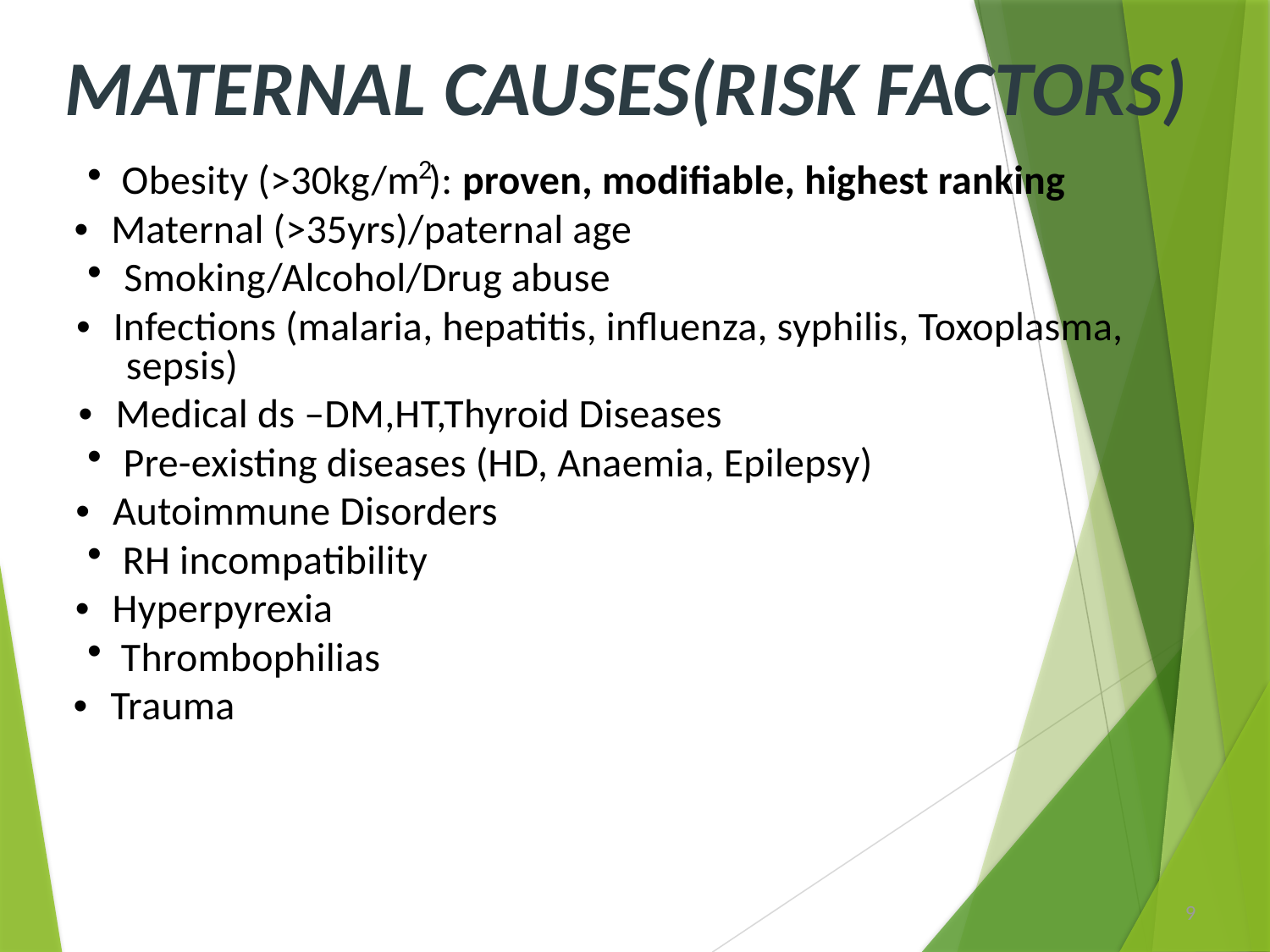

MATERNAL CAUSES(RISK FACTORS)
•
2
Obesity (>30kg/m ): proven, modifiable, highest ranking
•  Maternal (>35yrs)/paternal age
•
Smoking/Alcohol/Drug abuse
•  Infections (malaria, hepatitis, influenza, syphilis, Toxoplasma,
sepsis)
•  Medical ds –DM,HT,Thyroid Diseases
•
Pre-existing diseases (HD, Anaemia, Epilepsy)
•  Autoimmune Disorders
•
RH incompatibility
•  Hyperpyrexia
•
Thrombophilias
•  Trauma
9